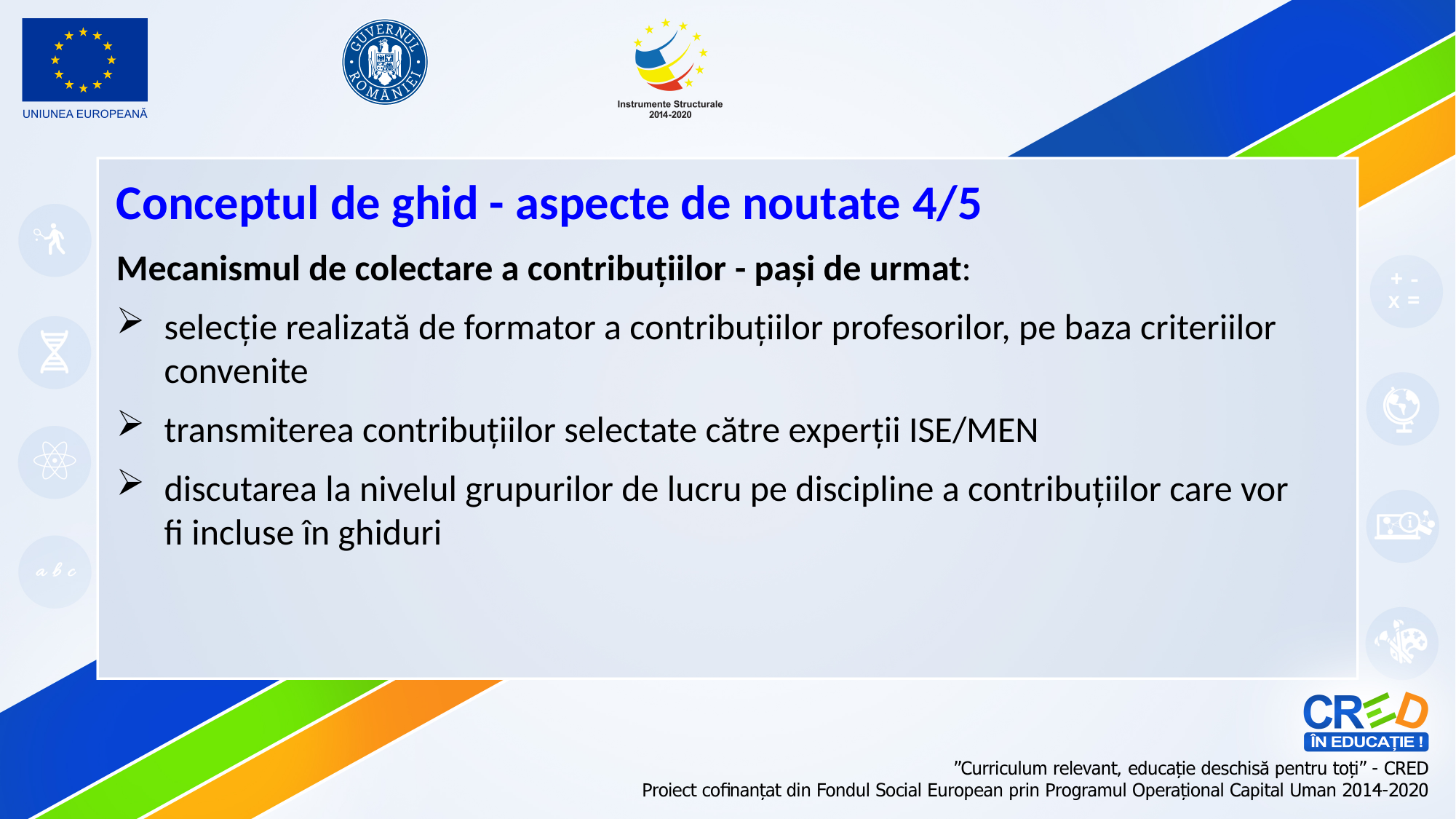

Conceptul de ghid - aspecte de noutate 4/5
Mecanismul de colectare a contribuțiilor - pași de urmat:
selecție realizată de formator a contribuțiilor profesorilor, pe baza criteriilor convenite
transmiterea contribuțiilor selectate către experții ISE/MEN
discutarea la nivelul grupurilor de lucru pe discipline a contribuțiilor care vor fi incluse în ghiduri
”Curriculum relevant, educație deschisă pentru toți” - CRED
Proiect cofinanțat din Fondul Social European prin Programul Operațional Capital Uman 2014-2020